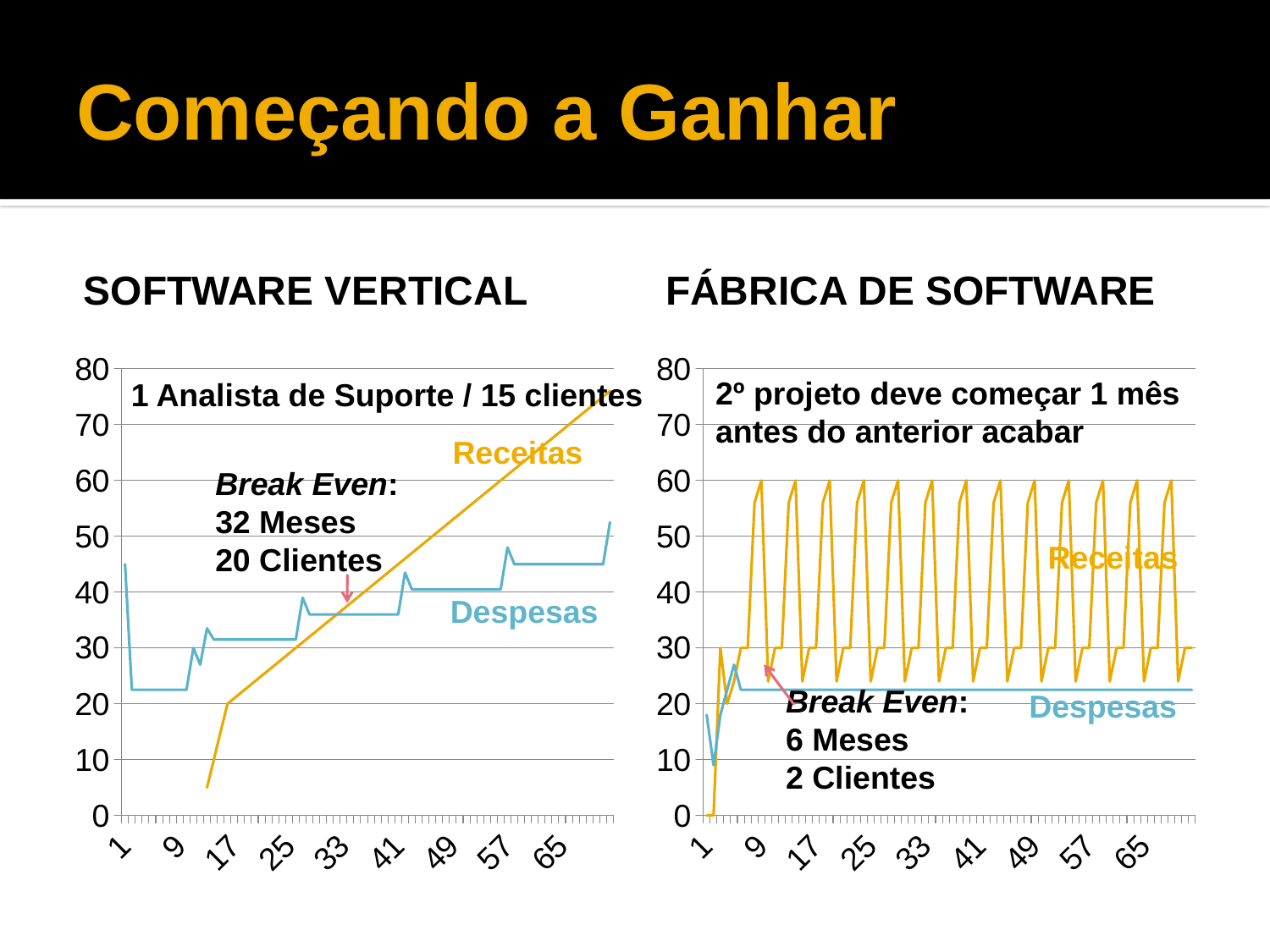

# Começando a Ganhar
SOFTWARE VERTICAL
FÁBRICA DE SOFTWARE

### Chart

| Category | Receitas | Despesas |
|---|---|---|
| 1 | None | 45.0 |
| 2 | None | 22.5 |
| 3 | None | 22.5 |
| 4 | None | 22.5 |
| 5 | None | 22.5 |
| 6 | None | 22.5 |
| 7 | None | 22.5 |
| 8 | None | 22.5 |
| 9 | None | 22.5 |
| 10 | None | 22.5 |
| 11 | None | 30.0 |
| 12 | None | 27.0 |
| 13 | 5.0 | 33.5 |
| 14 | 10.0 | 31.5 |
| 15 | 15.0 | 31.5 |
| 16 | 20.0 | 31.5 |
| 17 | 21.0 | 31.5 |
| 18 | 22.0 | 31.5 |
| 19 | 23.0 | 31.5 |
| 20 | 24.0 | 31.5 |
| 21 | 25.0 | 31.5 |
| 22 | 26.0 | 31.5 |
| 23 | 27.0 | 31.5 |
| 24 | 28.0 | 31.5 |
| 25 | 29.0 | 31.5 |
| 26 | 30.0 | 31.5 |
| 27 | 31.0 | 39.0 |
| 28 | 32.0 | 36.0 |
| 29 | 33.0 | 36.0 |
| 30 | 34.0 | 36.0 |
| 31 | 35.0 | 36.0 |
| 32 | 36.0 | 36.0 |
| 33 | 37.0 | 36.0 |
| 34 | 38.0 | 36.0 |
| 35 | 39.0 | 36.0 |
| 36 | 40.0 | 36.0 |
| 37 | 41.0 | 36.0 |
| 38 | 42.0 | 36.0 |
| 39 | 43.0 | 36.0 |
| 40 | 44.0 | 36.0 |
| 41 | 45.0 | 36.0 |
| 42 | 46.0 | 43.5 |
| 43 | 47.0 | 40.5 |
| 44 | 48.0 | 40.5 |
| 45 | 49.0 | 40.5 |
| 46 | 50.0 | 40.5 |
| 47 | 51.0 | 40.5 |
| 48 | 52.0 | 40.5 |
| 49 | 53.0 | 40.5 |
| 50 | 54.0 | 40.5 |
| 51 | 55.0 | 40.5 |
| 52 | 56.0 | 40.5 |
| 53 | 57.0 | 40.5 |
| 54 | 58.0 | 40.5 |
| 55 | 59.0 | 40.5 |
| 56 | 60.0 | 40.5 |
| 57 | 61.0 | 48.0 |
| 58 | 62.0 | 45.0 |
| 59 | 63.0 | 45.0 |
| 60 | 64.0 | 45.0 |
| 61 | 65.0 | 45.0 |
| 62 | 66.0 | 45.0 |
| 63 | 67.0 | 45.0 |
| 64 | 68.0 | 45.0 |
| 65 | 69.0 | 45.0 |
| 66 | 70.0 | 45.0 |
| 67 | 71.0 | 45.0 |
| 68 | 72.0 | 45.0 |
| 69 | 73.0 | 45.0 |
| 70 | 74.0 | 45.0 |
| 71 | 75.0 | 45.0 |
| 72 | 76.0 | 52.5 |

### Chart

| Category | Receitas | Despesas |
|---|---|---|
| 1 | 0.0 | 18.0 |
| 2 | 0.0 | 9.0 |
| 3 | 30.0 | 18.0 |
| 4 | 20.0 | 22.5 |
| 5 | 24.0 | 27.0 |
| 6 | 30.0 | 22.5 |
| 7 | 30.0 | 22.5 |
| 8 | 56.0 | 22.5 |
| 9 | 60.0 | 22.5 |
| 10 | 24.0 | 22.5 |
| 11 | 30.0 | 22.5 |
| 12 | 30.0 | 22.5 |
| 13 | 56.0 | 22.5 |
| 14 | 60.0 | 22.5 |
| 15 | 24.0 | 22.5 |
| 16 | 30.0 | 22.5 |
| 17 | 30.0 | 22.5 |
| 18 | 56.0 | 22.5 |
| 19 | 60.0 | 22.5 |
| 20 | 24.0 | 22.5 |
| 21 | 30.0 | 22.5 |
| 22 | 30.0 | 22.5 |
| 23 | 56.0 | 22.5 |
| 24 | 60.0 | 22.5 |
| 25 | 24.0 | 22.5 |
| 26 | 30.0 | 22.5 |
| 27 | 30.0 | 22.5 |
| 28 | 56.0 | 22.5 |
| 29 | 60.0 | 22.5 |
| 30 | 24.0 | 22.5 |
| 31 | 30.0 | 22.5 |
| 32 | 30.0 | 22.5 |
| 33 | 56.0 | 22.5 |
| 34 | 60.0 | 22.5 |
| 35 | 24.0 | 22.5 |
| 36 | 30.0 | 22.5 |
| 37 | 30.0 | 22.5 |
| 38 | 56.0 | 22.5 |
| 39 | 60.0 | 22.5 |
| 40 | 24.0 | 22.5 |
| 41 | 30.0 | 22.5 |
| 42 | 30.0 | 22.5 |
| 43 | 56.0 | 22.5 |
| 44 | 60.0 | 22.5 |
| 45 | 24.0 | 22.5 |
| 46 | 30.0 | 22.5 |
| 47 | 30.0 | 22.5 |
| 48 | 56.0 | 22.5 |
| 49 | 60.0 | 22.5 |
| 50 | 24.0 | 22.5 |
| 51 | 30.0 | 22.5 |
| 52 | 30.0 | 22.5 |
| 53 | 56.0 | 22.5 |
| 54 | 60.0 | 22.5 |
| 55 | 24.0 | 22.5 |
| 56 | 30.0 | 22.5 |
| 57 | 30.0 | 22.5 |
| 58 | 56.0 | 22.5 |
| 59 | 60.0 | 22.5 |
| 60 | 24.0 | 22.5 |
| 61 | 30.0 | 22.5 |
| 62 | 30.0 | 22.5 |
| 63 | 56.0 | 22.5 |
| 64 | 60.0 | 22.5 |
| 65 | 24.0 | 22.5 |
| 66 | 30.0 | 22.5 |
| 67 | 30.0 | 22.5 |
| 68 | 56.0 | 22.5 |
| 69 | 60.0 | 22.5 |
| 70 | 24.0 | 22.5 |
| 71 | 30.0 | 22.5 |
| 72 | 30.0 | 22.5 |
2º projeto deve começar 1 mês
antes do anterior acabar
1 Analista de Suporte / 15 clientes
Receitas
Break Even:
32 Meses
20 Clientes
Receitas
Despesas
Break Even:
6 Meses
2 Clientes
Despesas